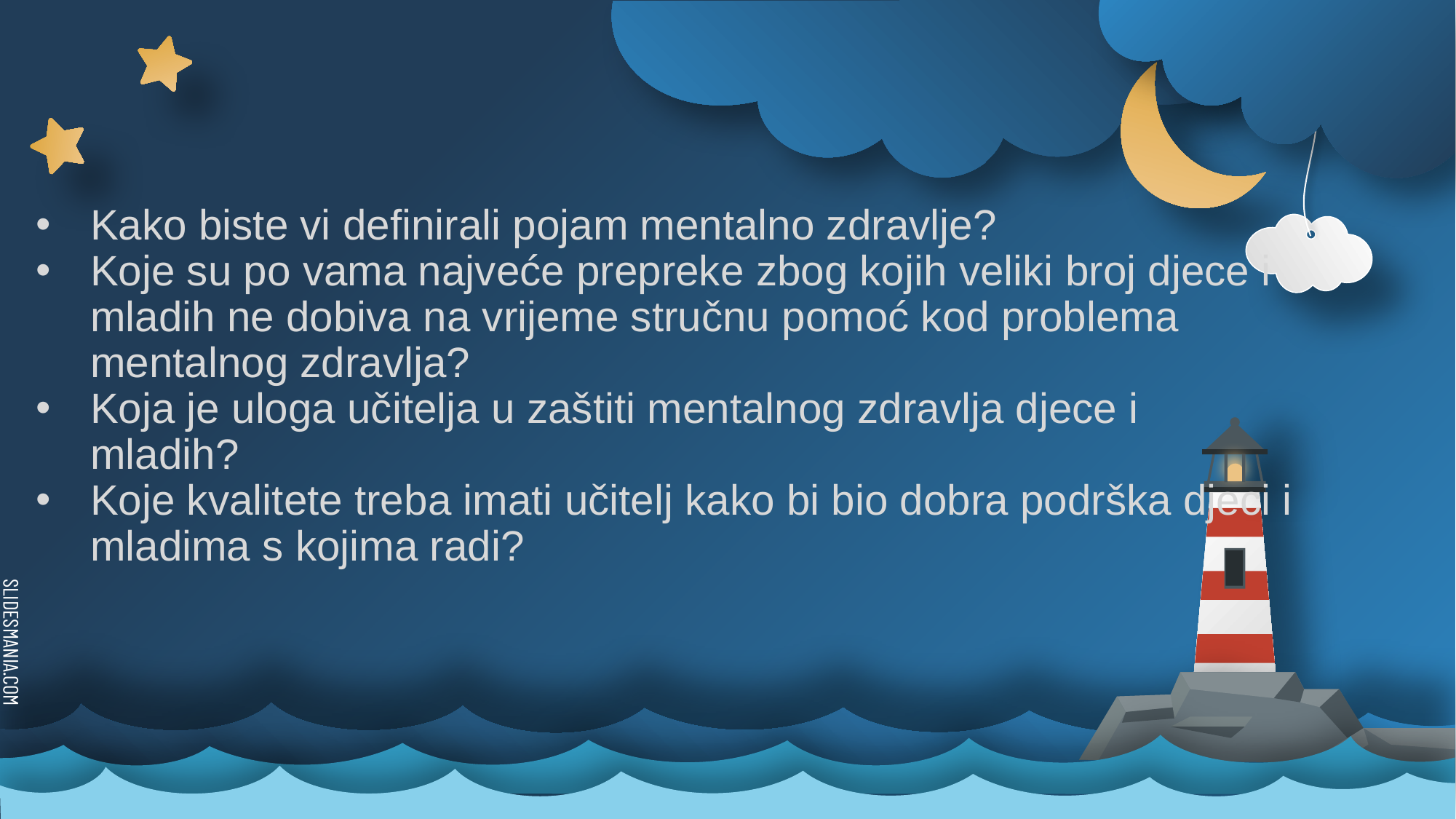

Kako biste vi definirali pojam mentalno zdravlje?
Koje su po vama najveće prepreke zbog kojih veliki broj djece i mladih ne dobiva na vrijeme stručnu pomoć kod problema mentalnog zdravlja?
Koja je uloga učitelja u zaštiti mentalnog zdravlja djece i mladih?
Koje kvalitete treba imati učitelj kako bi bio dobra podrška djeci i mladima s kojima radi?